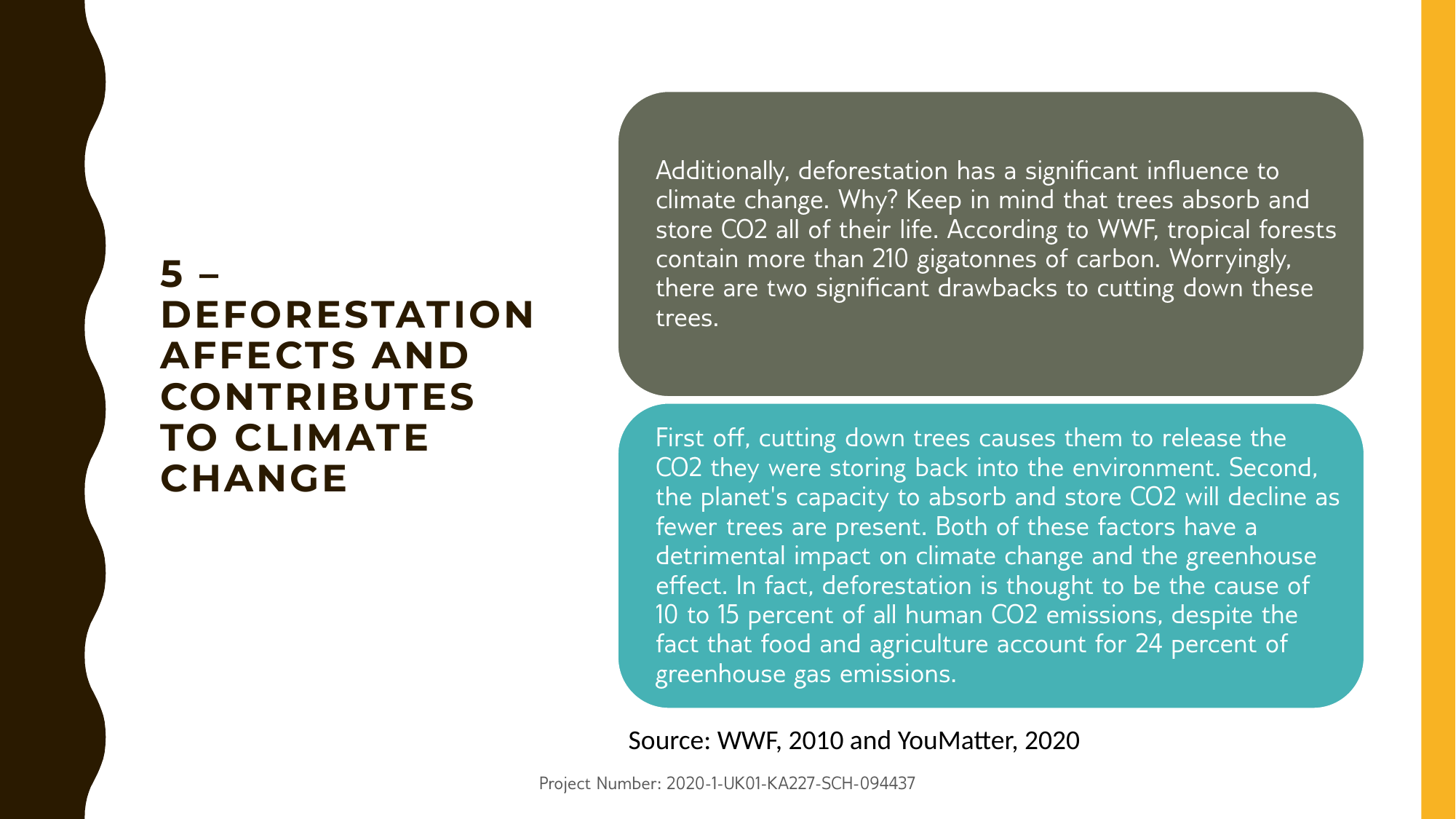

# 5 – Deforestation Affects and Contributes to Climate Change
Additionally, deforestation has a significant influence to climate change. Why? Keep in mind that trees absorb and store CO2 all of their life. According to WWF, tropical forests contain more than 210 gigatonnes of carbon. Worryingly, there are two significant drawbacks to cutting down these trees.
First off, cutting down trees causes them to release the CO2 they were storing back into the environment. Second, the planet's capacity to absorb and store CO2 will decline as fewer trees are present. Both of these factors have a detrimental impact on climate change and the greenhouse effect. In fact, deforestation is thought to be the cause of 10 to 15 percent of all human CO2 emissions, despite the fact that food and agriculture account for 24 percent of greenhouse gas emissions.
Source: WWF, 2010 and YouMatter, 2020
Project Number: 2020-1-UK01-KA227-SCH-094437